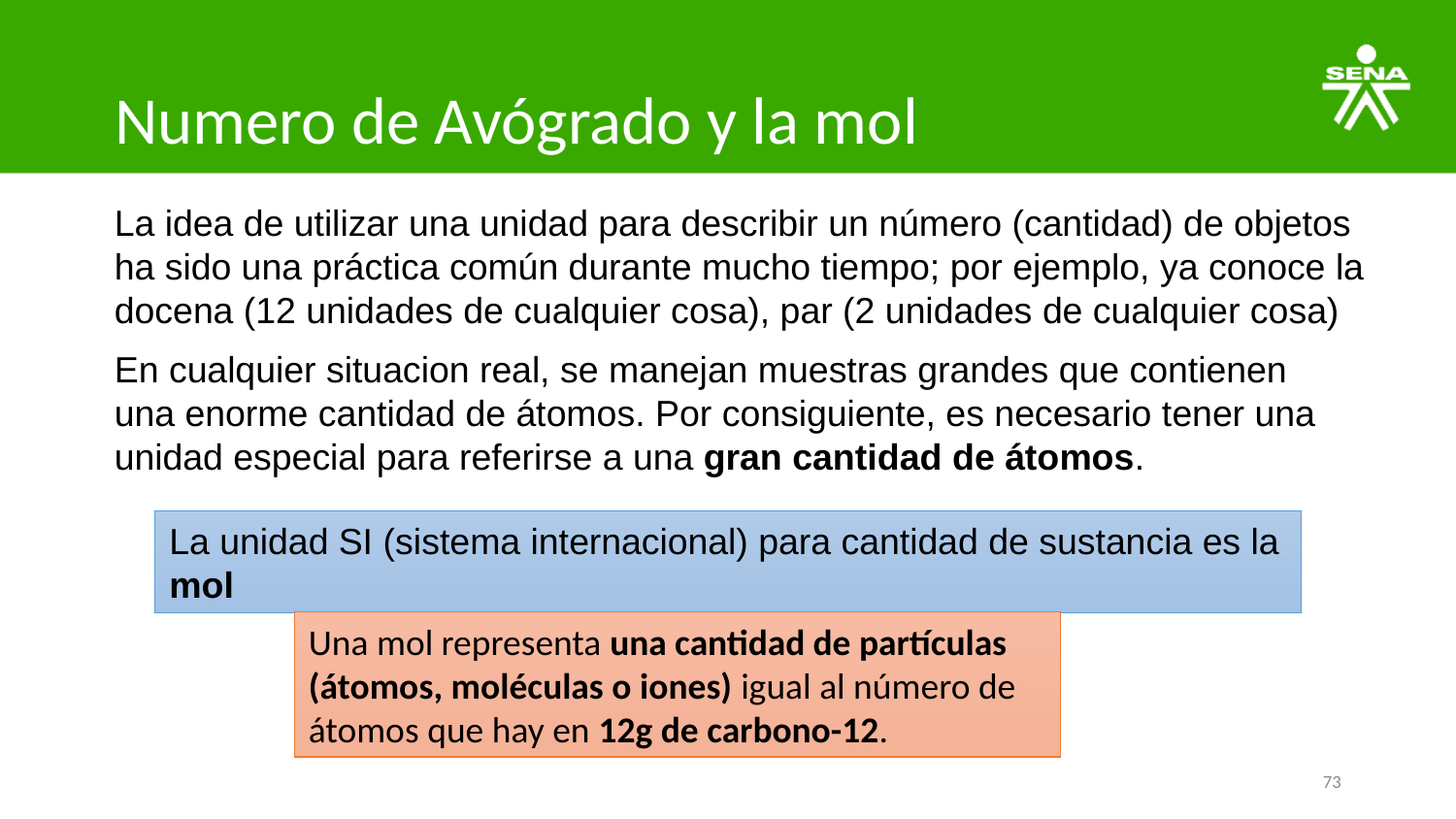

# Numero de Avógrado y la mol
La idea de utilizar una unidad para describir un número (cantidad) de objetos ha sido una práctica común durante mucho tiempo; por ejemplo, ya conoce la docena (12 unidades de cualquier cosa), par (2 unidades de cualquier cosa)
En cualquier situacion real, se manejan muestras grandes que contienen una enorme cantidad de átomos. Por consiguiente, es necesario tener una unidad especial para referirse a una gran cantidad de átomos.
La unidad SI (sistema internacional) para cantidad de sustancia es la mol
Una mol representa una cantidad de partículas (átomos, moléculas o iones) igual al número de átomos que hay en 12g de carbono-12.
73